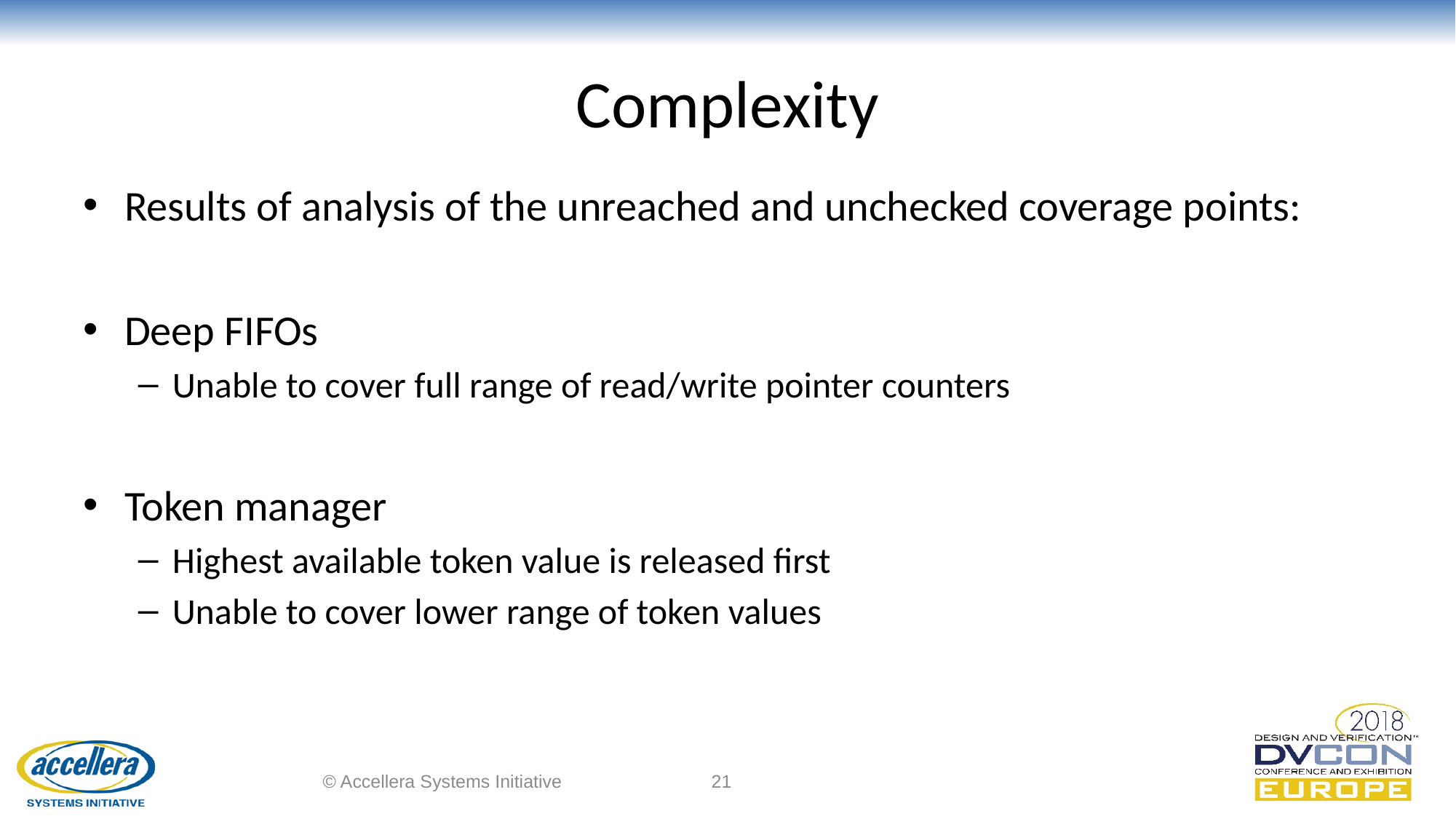

# Complexity
Results of analysis of the unreached and unchecked coverage points:

Deep FIFOs
Unable to cover full range of read/write pointer counters

Token manager
Highest available token value is released first
Unable to cover lower range of token values
© Accellera Systems Initiative
21